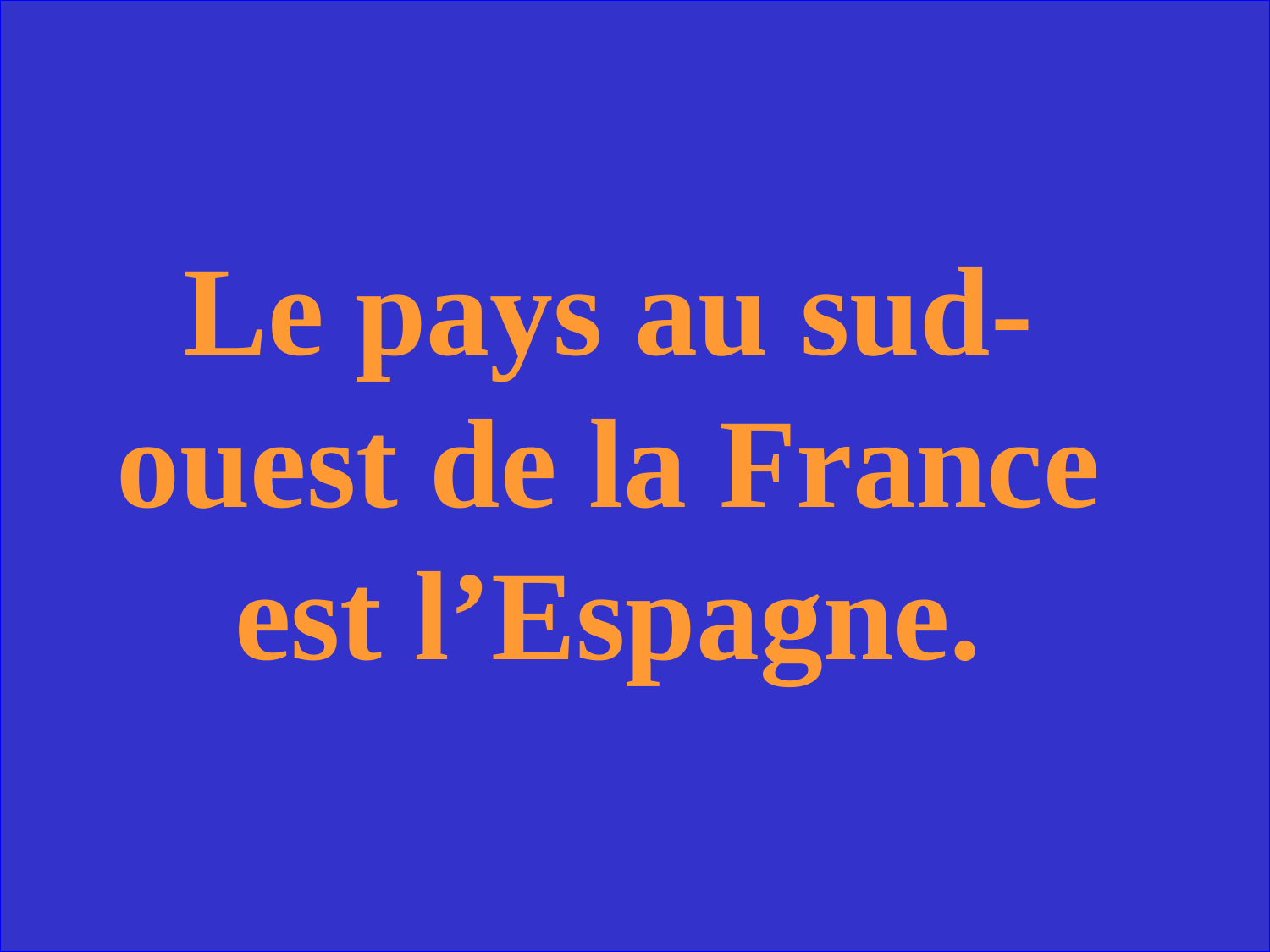

Le pays au sud-ouest de la France est l’Espagne.